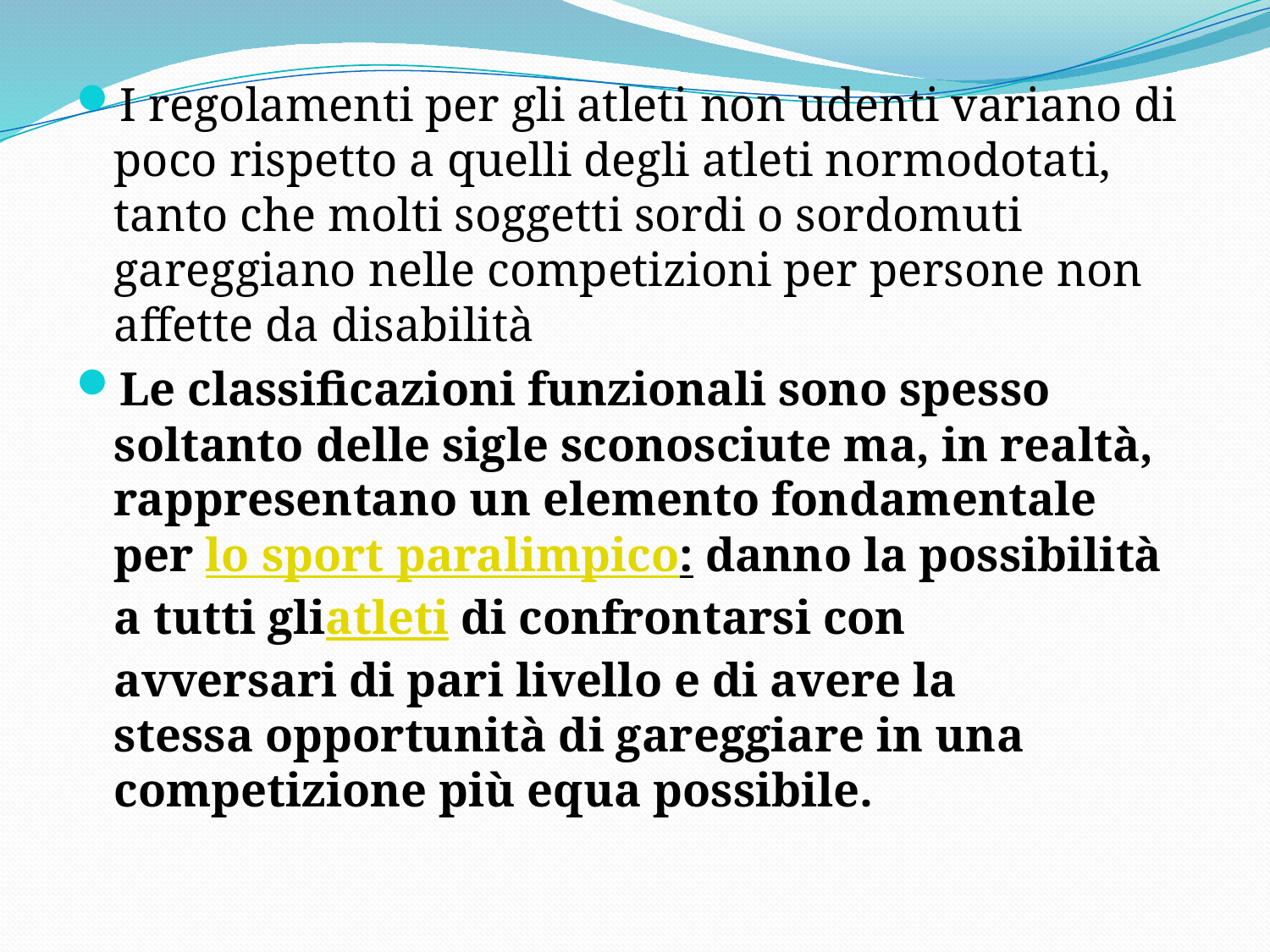

I regolamenti per gli atleti non udenti variano di poco rispetto a quelli degli atleti normodotati, tanto che molti soggetti sordi o sordomuti gareggiano nelle competizioni per persone non affette da disabilità
Le classificazioni funzionali sono spesso soltanto delle sigle sconosciute ma, in realtà, rappresentano un elemento fondamentale per lo sport paralimpico: danno la possibilità a tutti gliatleti di confrontarsi con avversari di pari livello e di avere la stessa opportunità di gareggiare in una competizione più equa possibile.

#